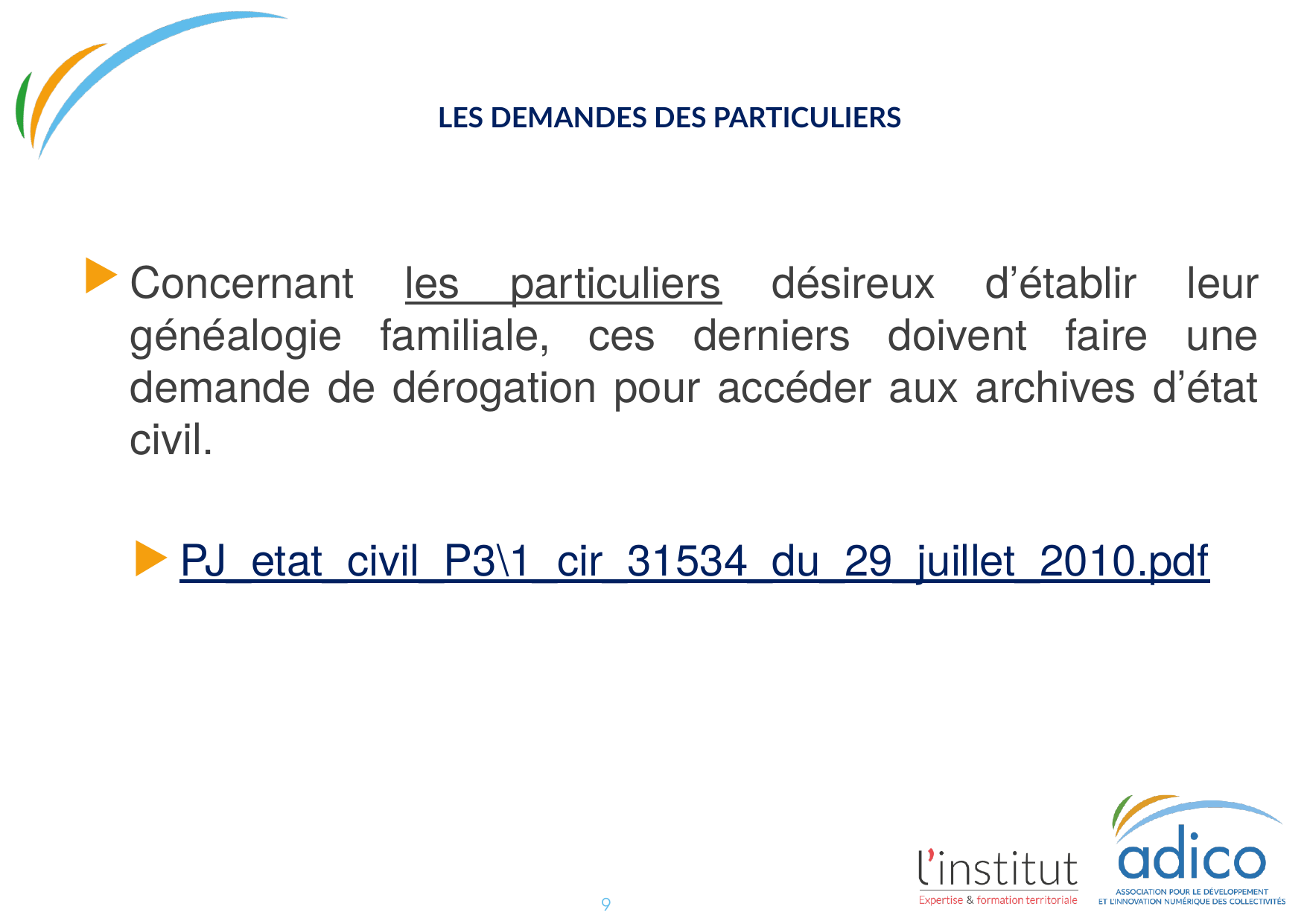

#
LES DEMANDES DES PARTICULIERS
Concernant les particuliers désireux d’établir leur généalogie familiale, ces derniers doivent faire une demande de dérogation pour accéder aux archives d’état civil.

PJ_etat_civil_P3\1_cir_31534_du_29_juillet_2010.pdf